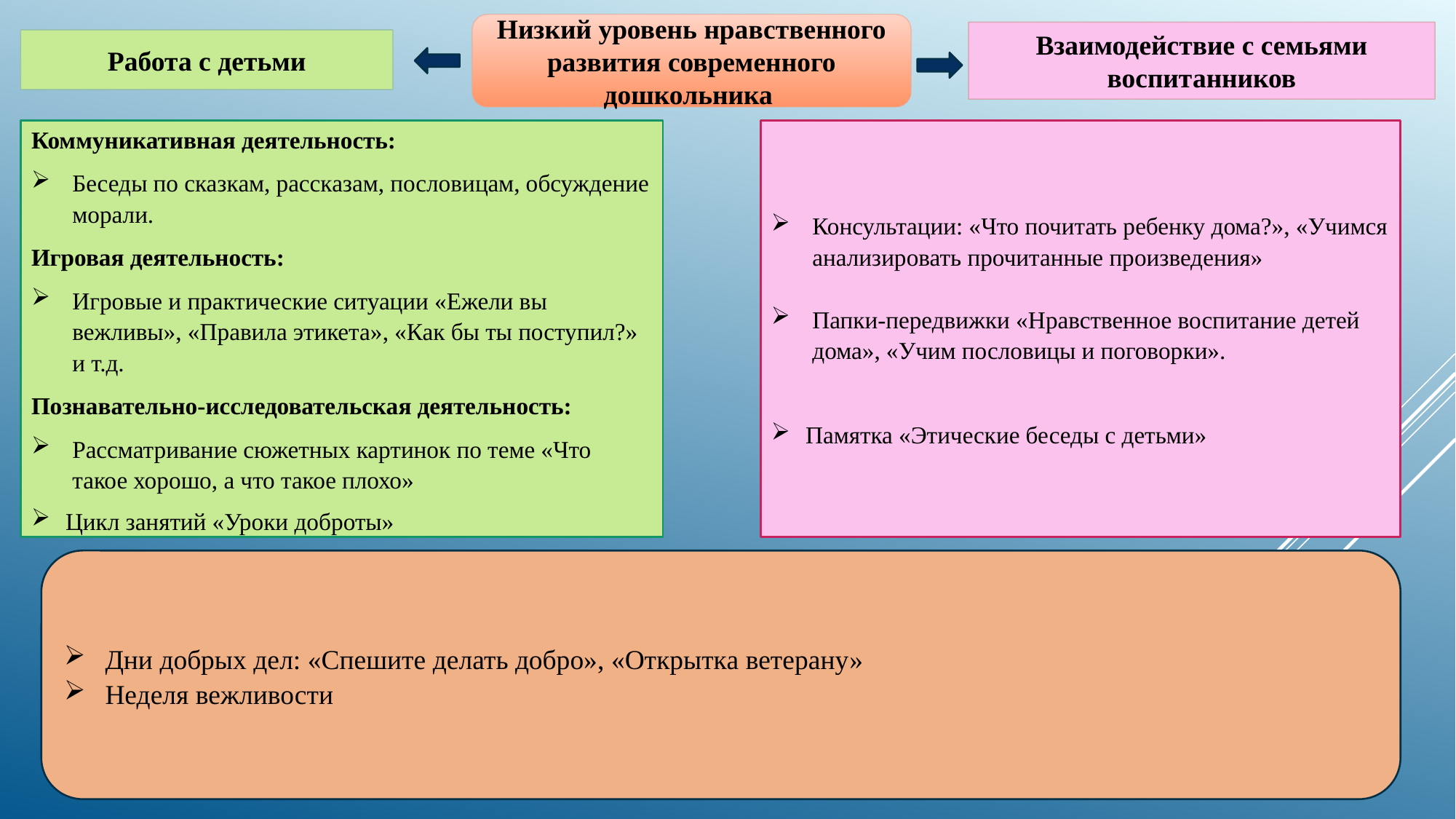

Низкий уровень нравственного развития современного дошкольника
Взаимодействие с семьями воспитанников
Работа с детьми

Коммуникативная деятельность:
Беседы по сказкам, рассказам, пословицам, обсуждение морали.
Игровая деятельность:
Игровые и практические ситуации «Ежели вы вежливы», «Правила этикета», «Как бы ты поступил?» и т.д.
Познавательно-исследовательская деятельность:
Рассматривание сюжетных картинок по теме «Что такое хорошо, а что такое плохо»
Цикл занятий «Уроки доброты»
Консультации: «Что почитать ребенку дома?», «Учимся анализировать прочитанные произведения»

Папки-передвижки «Нравственное воспитание детей дома», «Учим пословицы и поговорки».

Памятка «Этические беседы с детьми»
Дни добрых дел: «Спешите делать добро», «Открытка ветерану»
Неделя вежливости